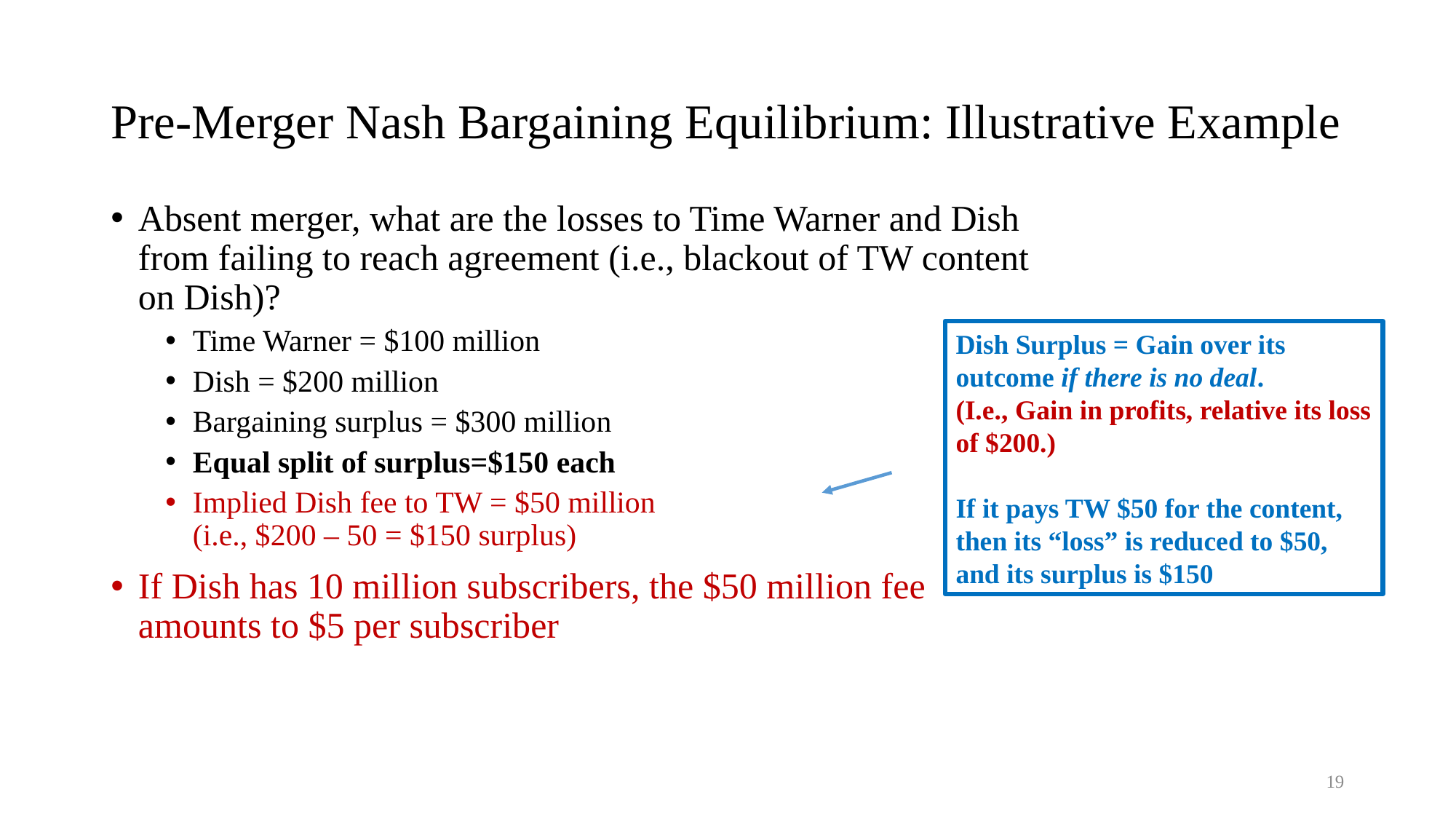

# Pre-Merger Nash Bargaining Equilibrium: Illustrative Example
Absent merger, what are the losses to Time Warner and Dish from failing to reach agreement (i.e., blackout of TW content on Dish)?
Time Warner = $100 million
Dish = $200 million
Bargaining surplus = $300 million
Equal split of surplus=$150 each
Implied Dish fee to TW = $50 million
(i.e., $200 – 50 = $150 surplus)
If Dish has 10 million subscribers, the $50 million fee amounts to $5 per subscriber
Dish Surplus = Gain over its outcome if there is no deal.
(I.e., Gain in profits, relative its loss of $200.)

If it pays TW $50 for the content, then its “loss” is reduced to $50, and its surplus is $150
19